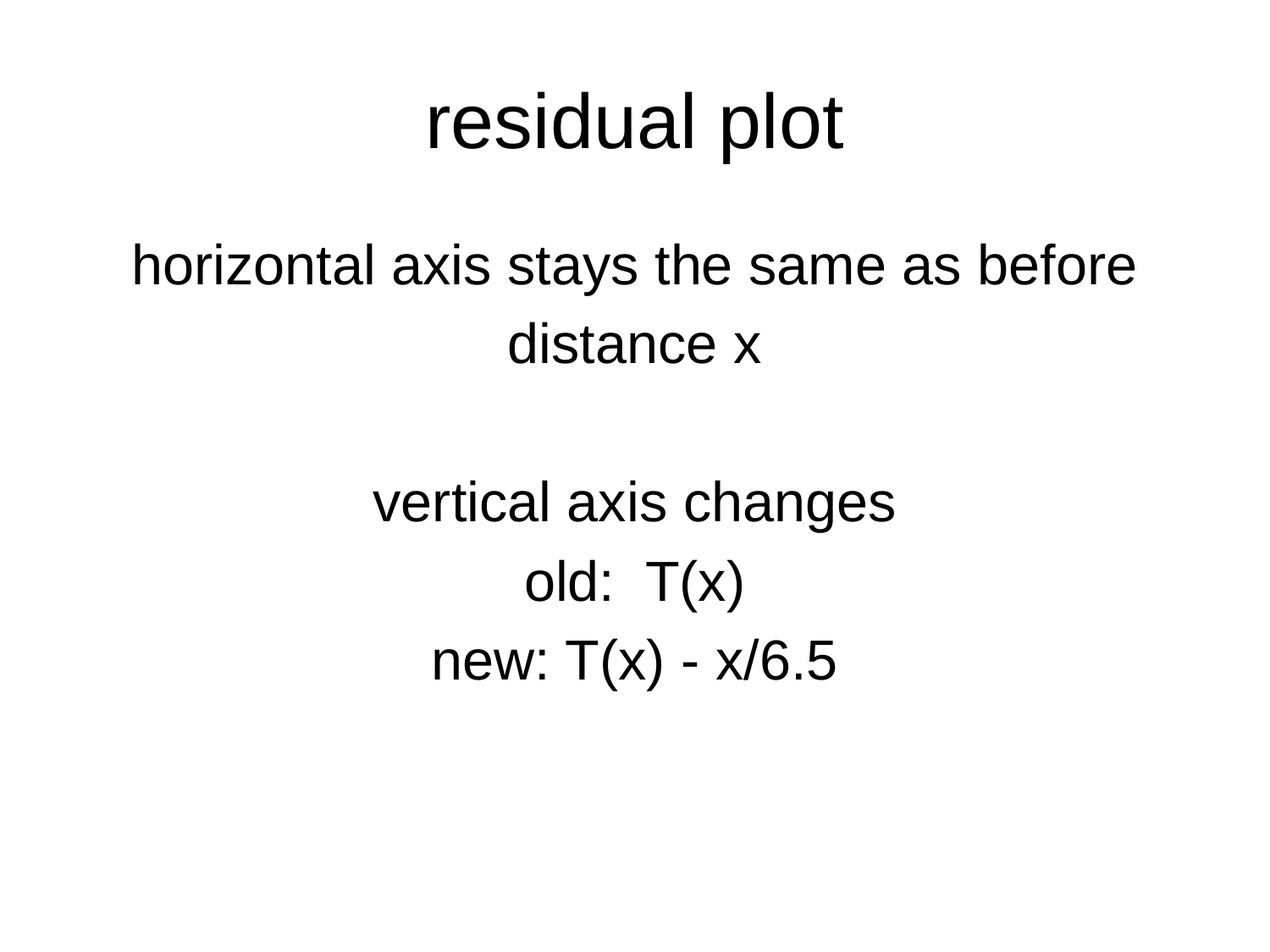

# residual plot
horizontal axis stays the same as before
distance x

vertical axis changes
old:  T(x)
new: T(x) - x/6.5